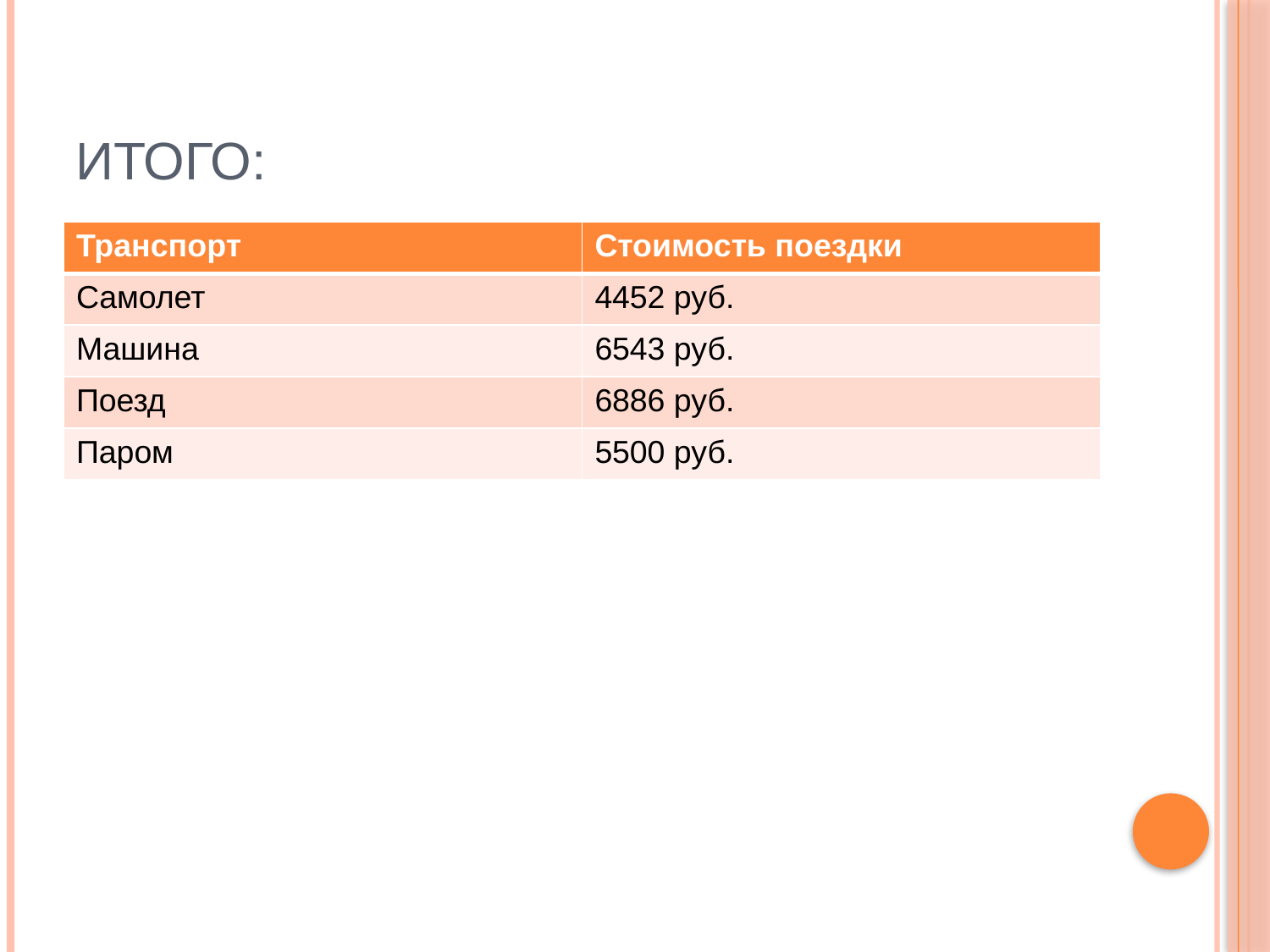

# Итого:
| Транспорт | Стоимость поездки |
| --- | --- |
| Самолет | 4452 руб. |
| Машина | 6543 руб. |
| Поезд | 6886 руб. |
| Паром | 5500 руб. |